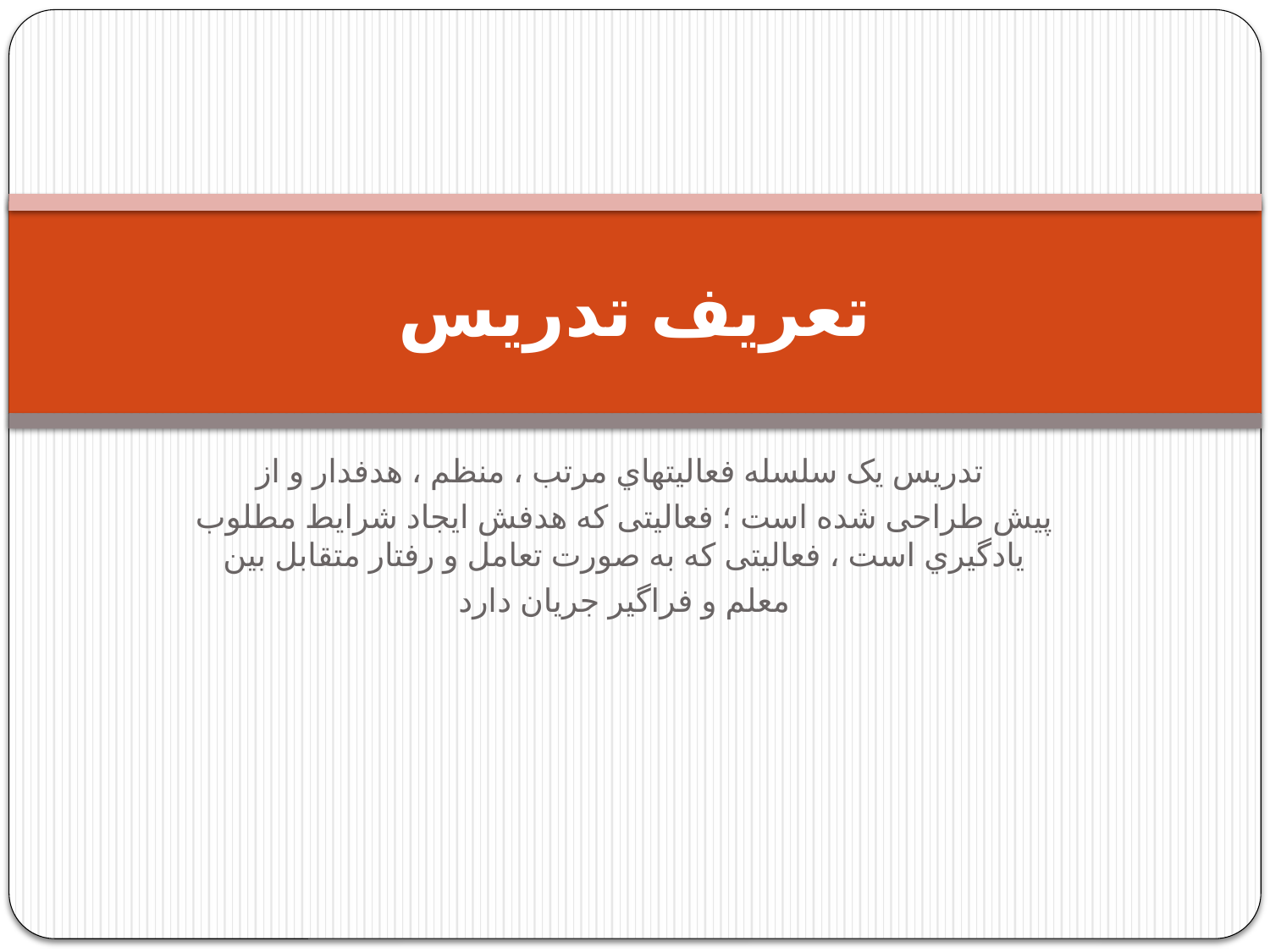

# تعریف تدریس
 تدریس یک سلسله فعالیتهاي مرتب ، منظم ، هدفدار و از
پیش طراحی شده است ؛ فعالیتی که هدفش ایجاد شرایط مطلوب یادگیري است ، فعالیتی که به صورت تعامل و رفتار متقابل بین
معلم و فراگیر جریان دارد